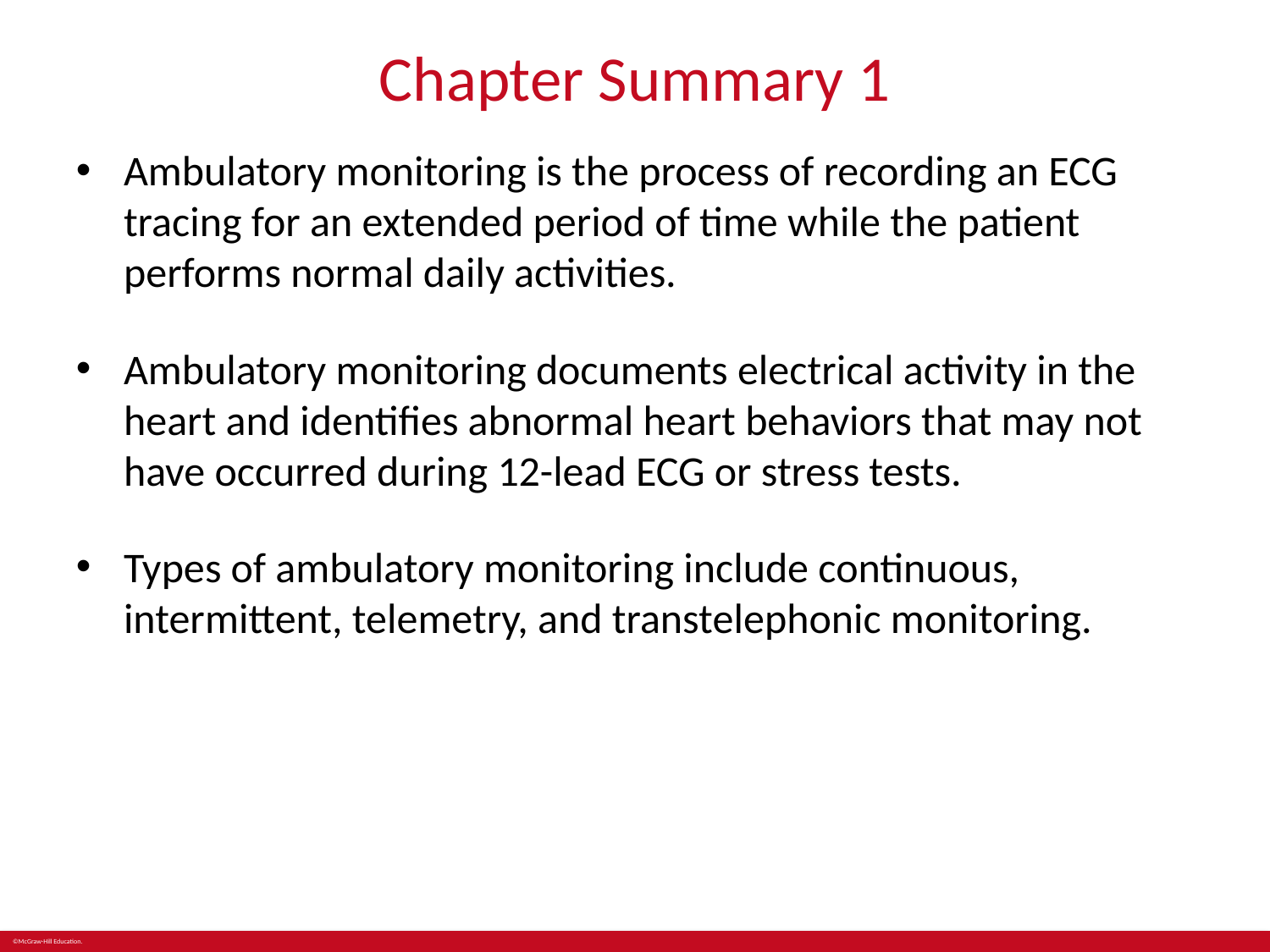

# Chapter Summary 1
Ambulatory monitoring is the process of recording an ECG tracing for an extended period of time while the patient performs normal daily activities.
Ambulatory monitoring documents electrical activity in the heart and identifies abnormal heart behaviors that may not have occurred during 12-lead ECG or stress tests.
Types of ambulatory monitoring include continuous, intermittent, telemetry, and transtelephonic monitoring.